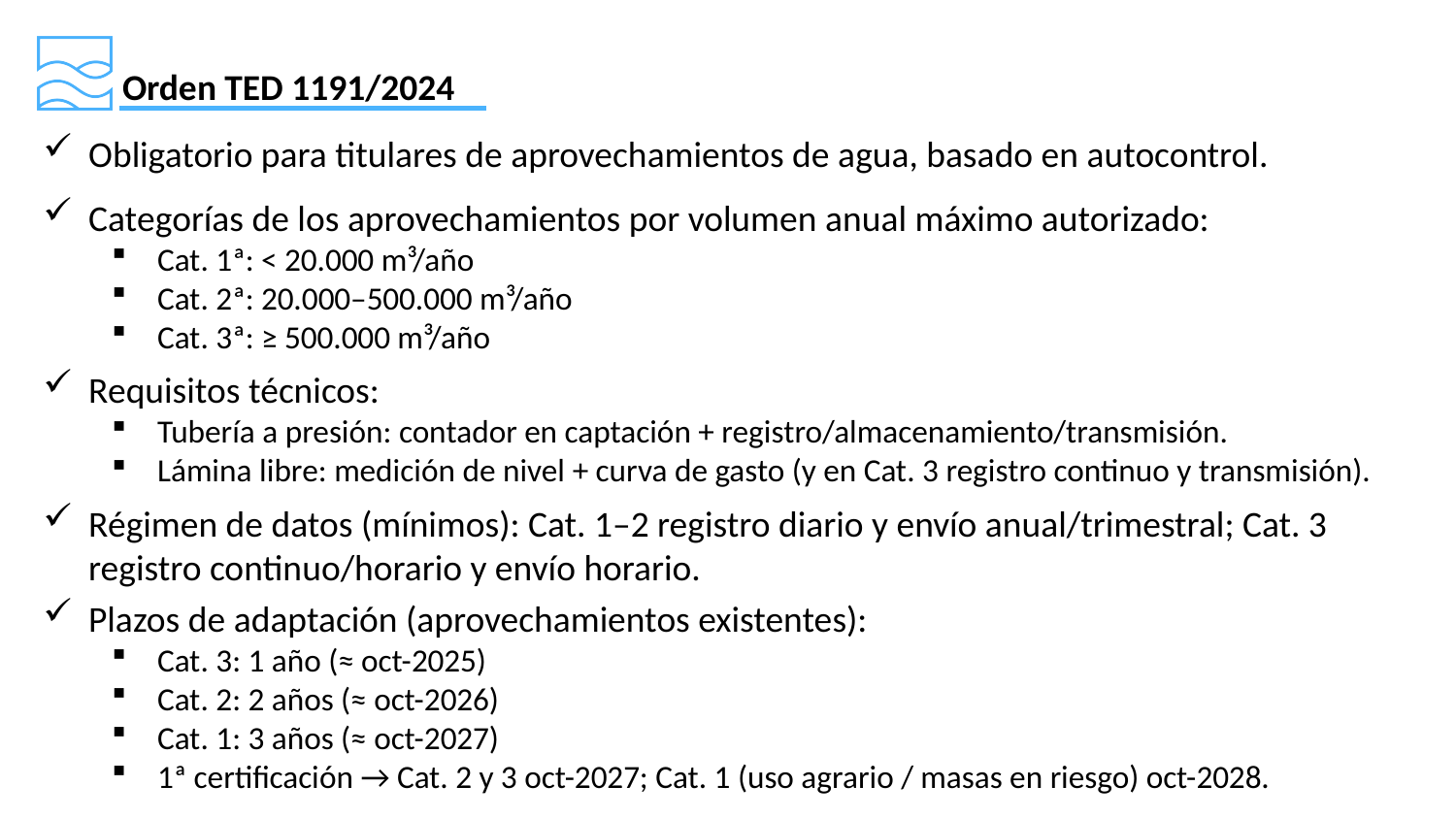

Orden TED 1191/2024
Obligatorio para titulares de aprovechamientos de agua, basado en autocontrol.
Categorías de los aprovechamientos por volumen anual máximo autorizado:
Cat. 1ª: < 20.000 m³/año
Cat. 2ª: 20.000–500.000 m³/año
Cat. 3ª: ≥ 500.000 m³/año
Requisitos técnicos:
Tubería a presión: contador en captación + registro/almacenamiento/transmisión.
Lámina libre: medición de nivel + curva de gasto (y en Cat. 3 registro continuo y transmisión).
Régimen de datos (mínimos): Cat. 1–2 registro diario y envío anual/trimestral; Cat. 3 registro continuo/horario y envío horario.
Plazos de adaptación (aprovechamientos existentes):
Cat. 3: 1 año (≈ oct-2025)
Cat. 2: 2 años (≈ oct-2026)
Cat. 1: 3 años (≈ oct-2027)
1ª certificación → Cat. 2 y 3 oct-2027; Cat. 1 (uso agrario / masas en riesgo) oct-2028.